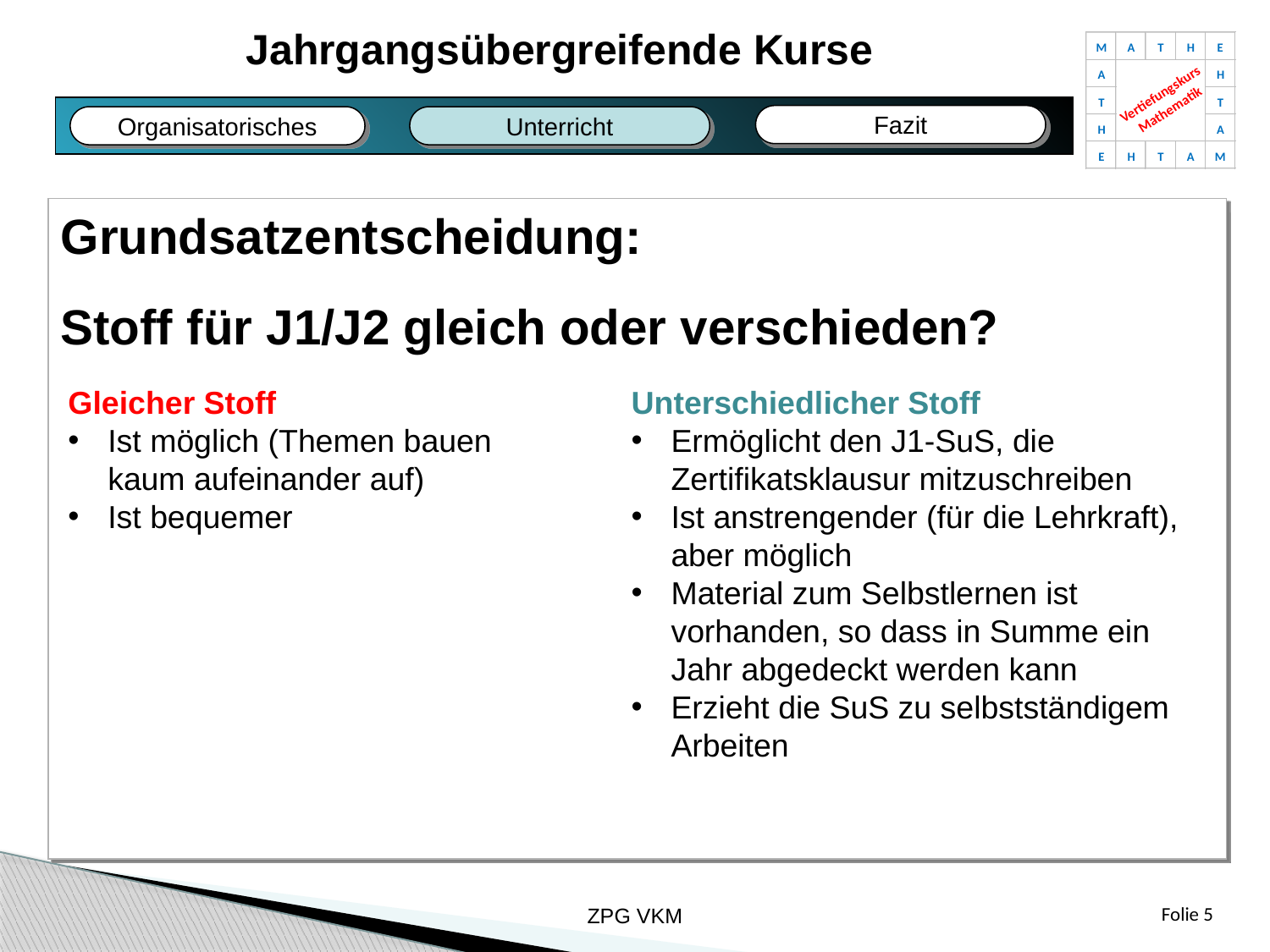

Jahrgangsübergreifende Kurse

M
A
T
H
E

A
H
Vertiefungskurs
Mathematik

T
T

H
A

E
H
T
A
M

Fazit
Organisatorisches
Unterricht
Fazit
Bildungsplan
Fachliches
Unterricht
Grundsatzentscheidung:
Stoff für J1/J2 gleich oder verschieden?

Gleicher Stoff
Ist möglich (Themen bauen kaum aufeinander auf)
Ist bequemer
Unterschiedlicher Stoff
Ermöglicht den J1-SuS, die Zertifikatsklausur mitzuschreiben
Ist anstrengender (für die Lehrkraft), aber möglich
Material zum Selbstlernen ist vorhanden, so dass in Summe ein Jahr abgedeckt werden kann
Erzieht die SuS zu selbstständigem Arbeiten

ZPG VKM
Folie 5